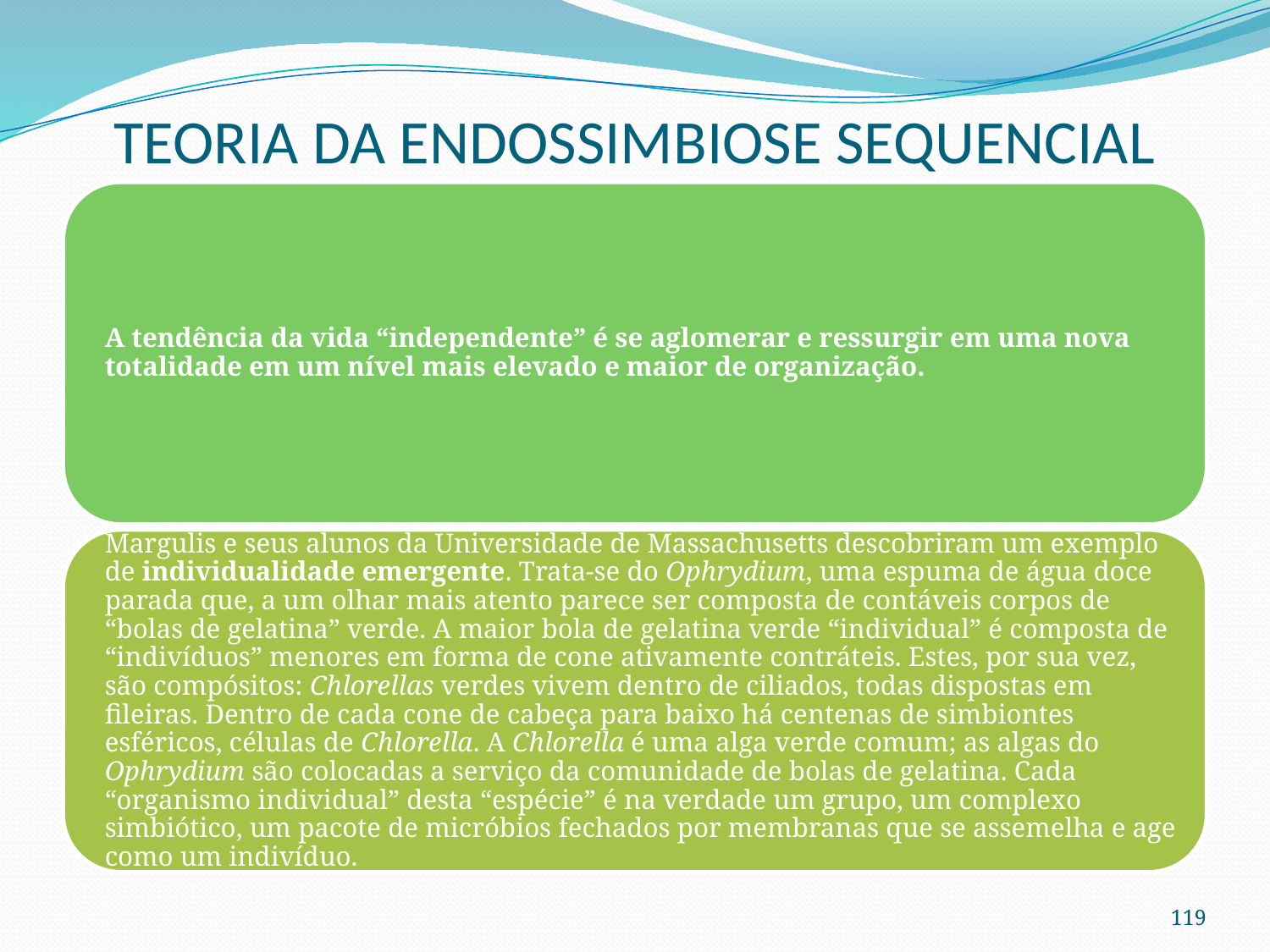

# TEORIA DA ENDOSSIMBIOSE SEQUENCIAL
A tendência da vida “independente” é se aglomerar e ressurgir em uma nova totalidade em um nível mais elevado e maior de organização.
Margulis e seus alunos da Universidade de Massachusetts descobriram um exemplo de individualidade emergente. Trata-se do Ophrydium, uma espuma de água doce parada que, a um olhar mais atento parece ser composta de contáveis corpos de “bolas de gelatina” verde. A maior bola de gelatina verde “individual” é composta de “indivíduos” menores em forma de cone ativamente contráteis. Estes, por sua vez, são compósitos: Chlorellas verdes vivem dentro de ciliados, todas dispostas em fileiras. Dentro de cada cone de cabeça para baixo há centenas de simbiontes esféricos, células de Chlorella. A Chlorella é uma alga verde comum; as algas do Ophrydium são colocadas a serviço da comunidade de bolas de gelatina. Cada “organismo individual” desta “espécie” é na verdade um grupo, um complexo simbiótico, um pacote de micróbios fechados por membranas que se assemelha e age como um indivíduo.
119